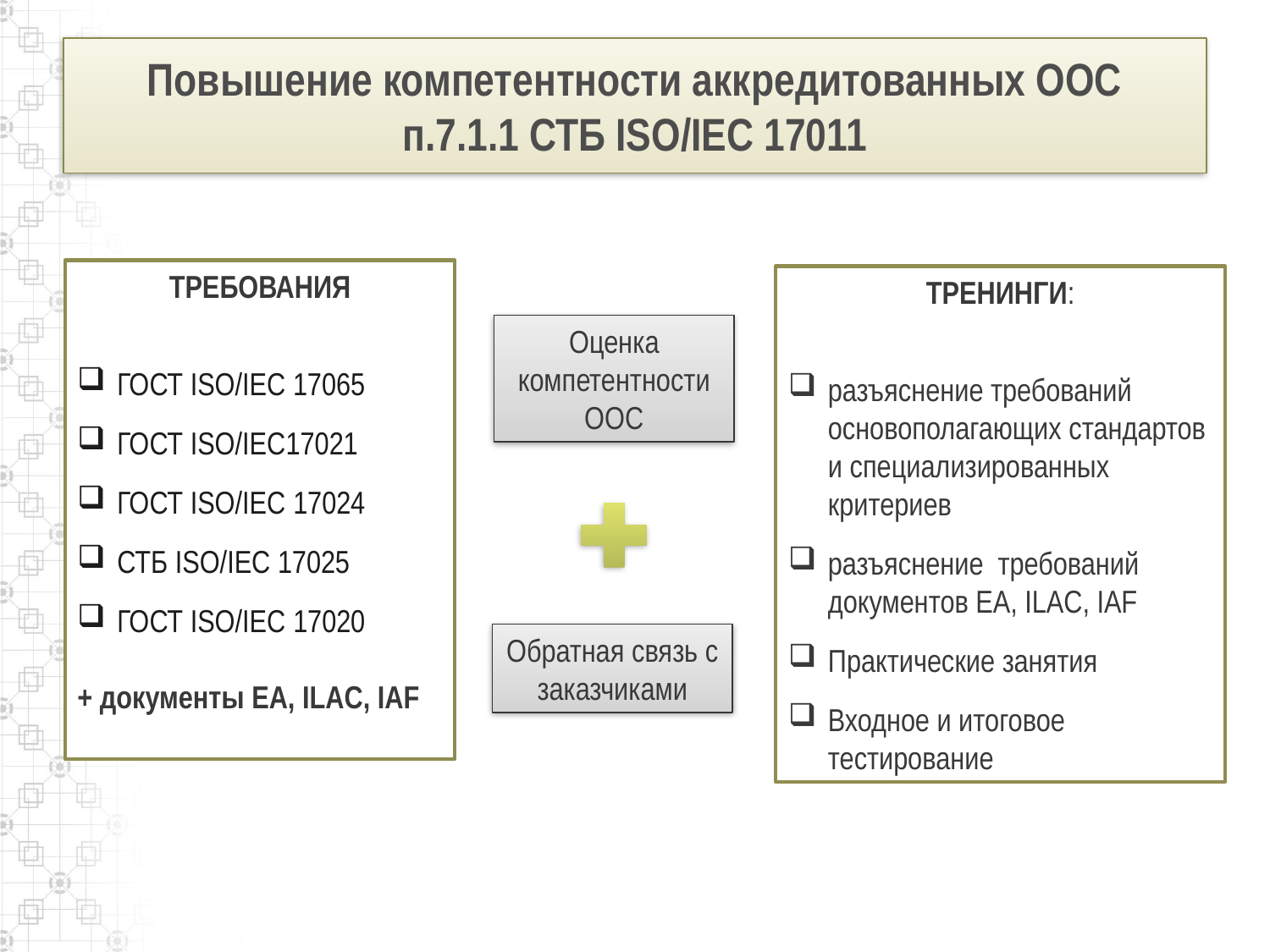

# Повышение компетентности аккредитованных ООС п.7.1.1 СТБ ISO/IEC 17011
ТРЕБОВАНИЯ

ГОСТ ISO/IEC 17065
ГОСТ ISO/IEC17021
ГОСТ ISO/IEC 17024
СТБ ISO/IEC 17025
ГОСТ ISO/IEC 17020

+ документы ЕА, ILAC, IAF

ТРЕНИНГИ:

разъяснение требований основополагающих стандартов и специализированных критериев
разъяснение  требований документов ЕА, ILAC, IAF
Практические занятия
Входное и итоговое тестирование
Оценка компетентности ООС

Обратная связь с заказчиками